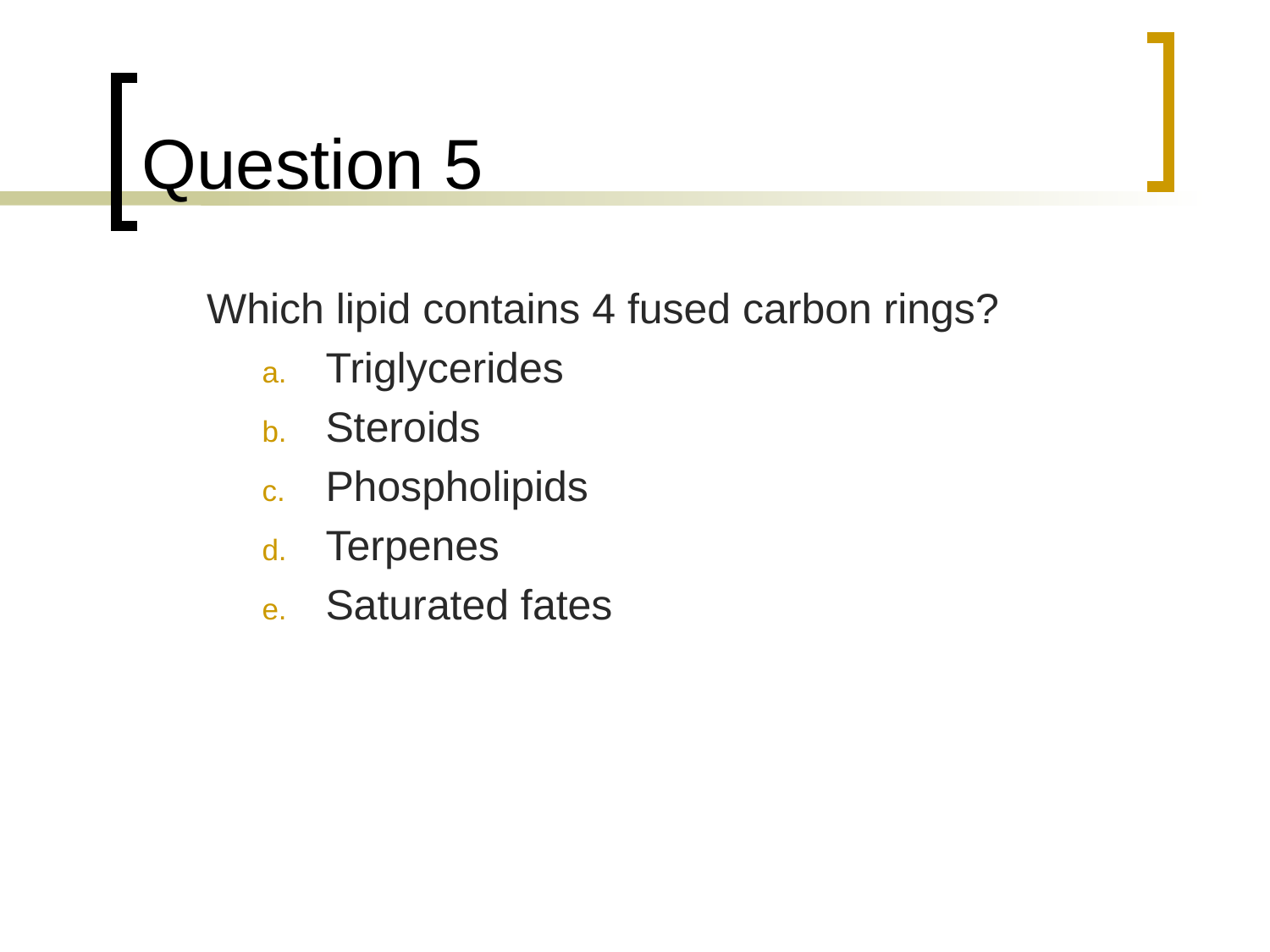

# Question 5
	Which lipid contains 4 fused carbon rings?
Triglycerides
Steroids
Phospholipids
Terpenes
Saturated fates